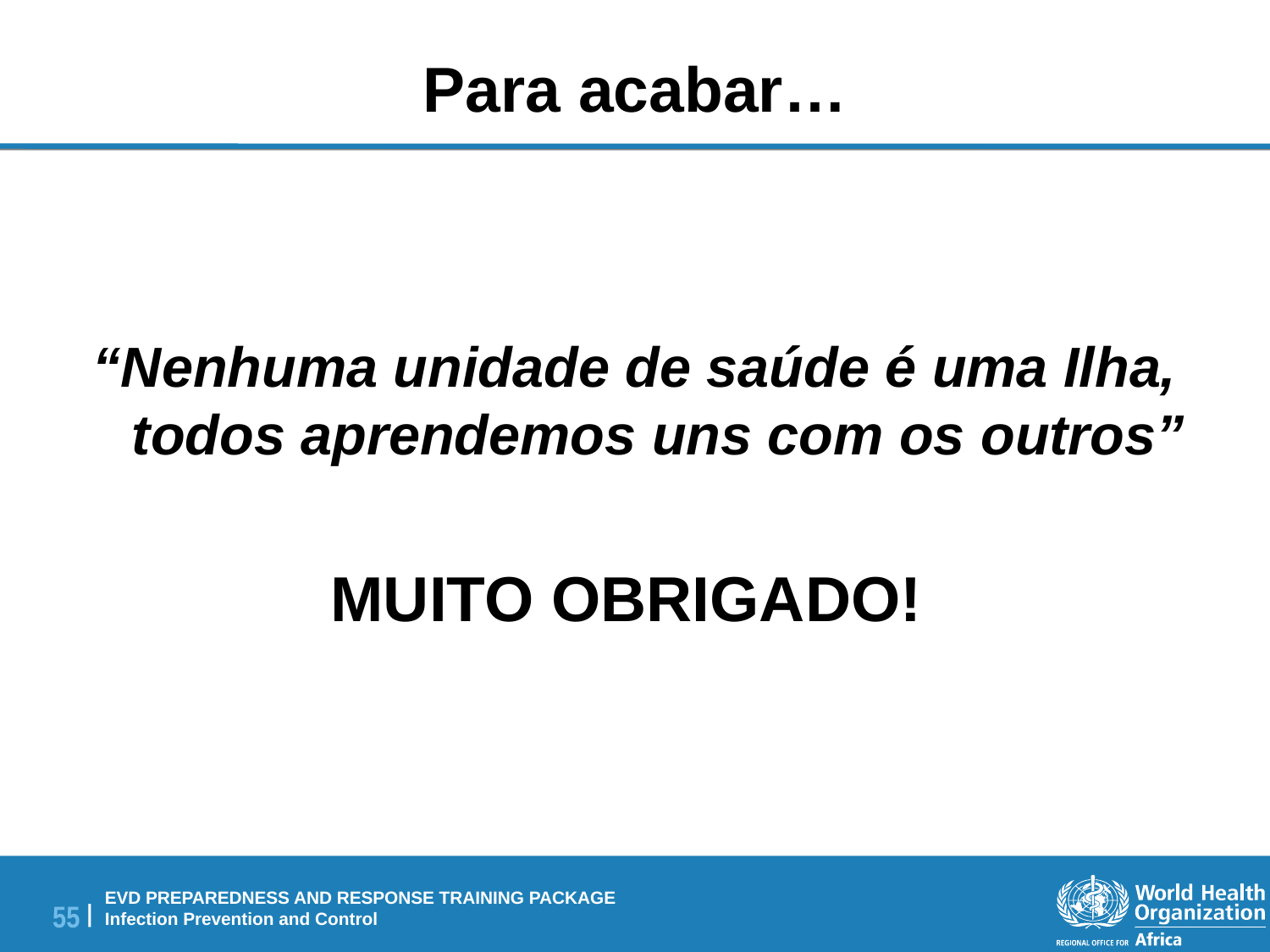

# Para acabar…

“Nenhuma unidade de saúde é uma Ilha, todos aprendemos uns com os outros”

MUITO OBRIGADO!